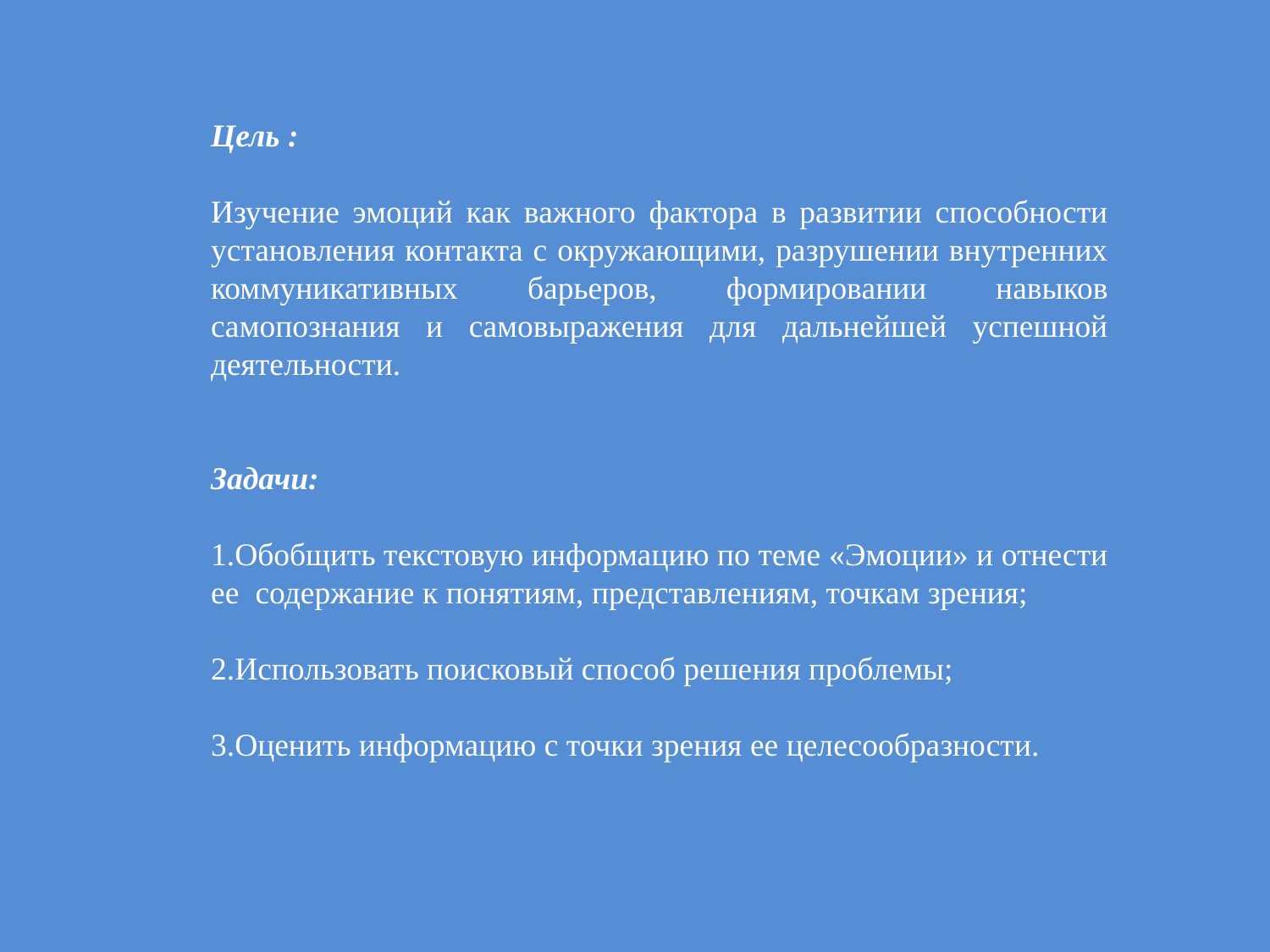

Цель :

Изучение эмоций как важного фактора в развитии способности установления контакта с окружающими, разрушении внутренних коммуникативных барьеров, формировании навыков самопознания и самовыражения для дальнейшей успешной деятельности.

Задачи:

1.Обобщить текстовую информацию по теме «Эмоции» и отнести ее  содержание к понятиям, представлениям, точкам зрения;

2.Использовать поисковый способ решения проблемы;

3.Оценить информацию с точки зрения ее целесообразности.